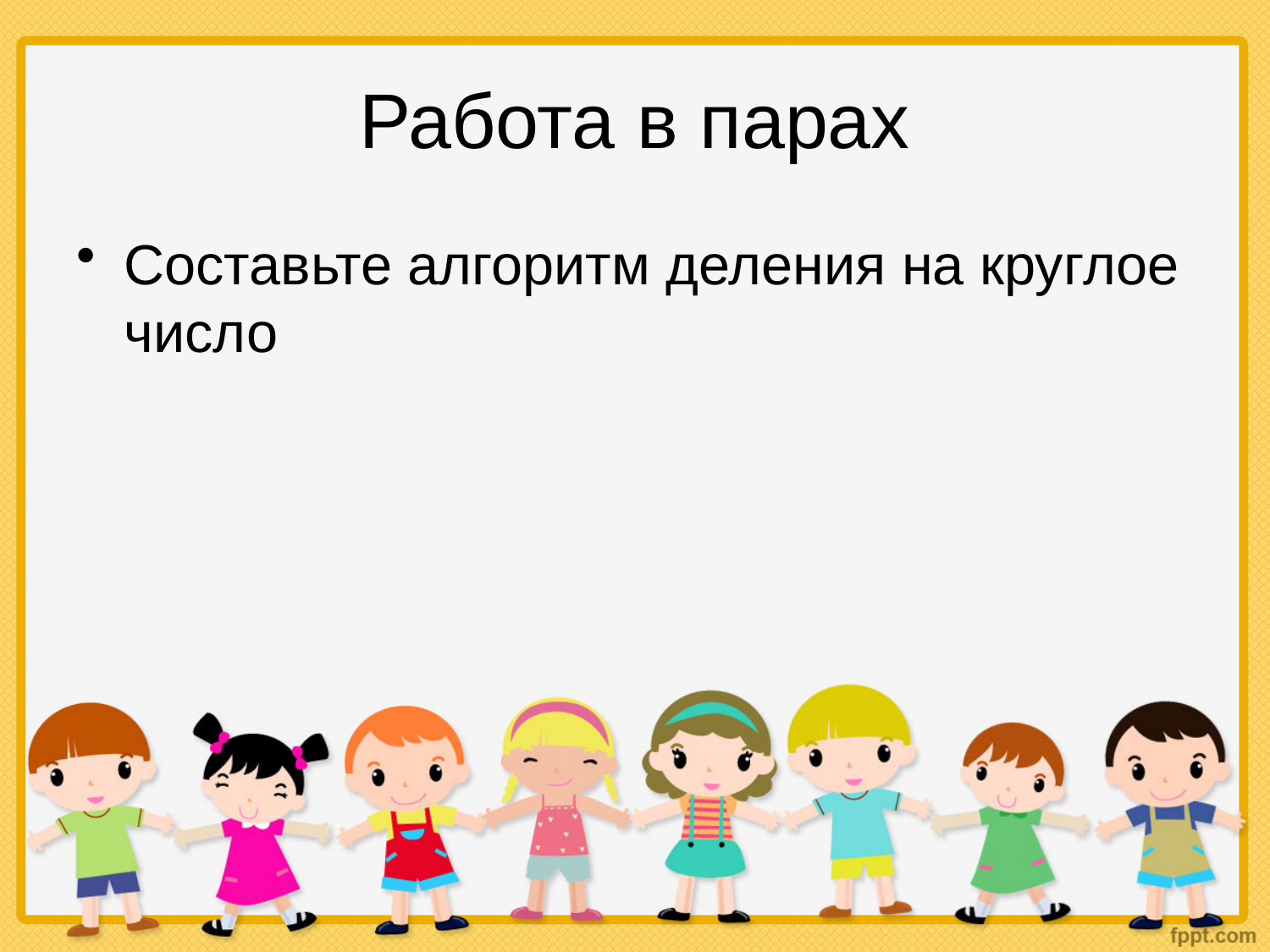

# Работа в парах
Составьте алгоритм деления на круглое число